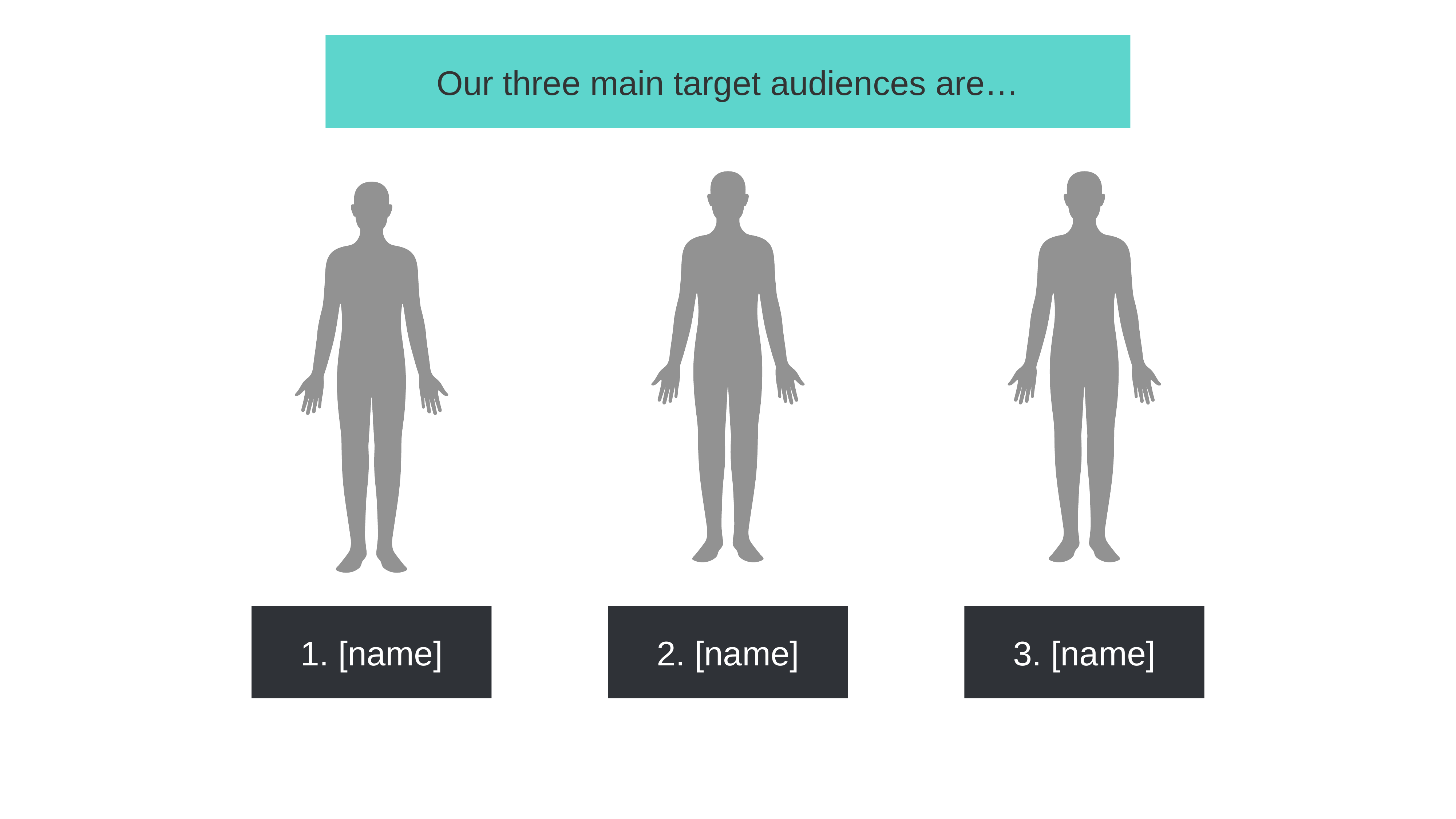

Our three main target audiences are…

1. [name]
2. [name]
3. [name]